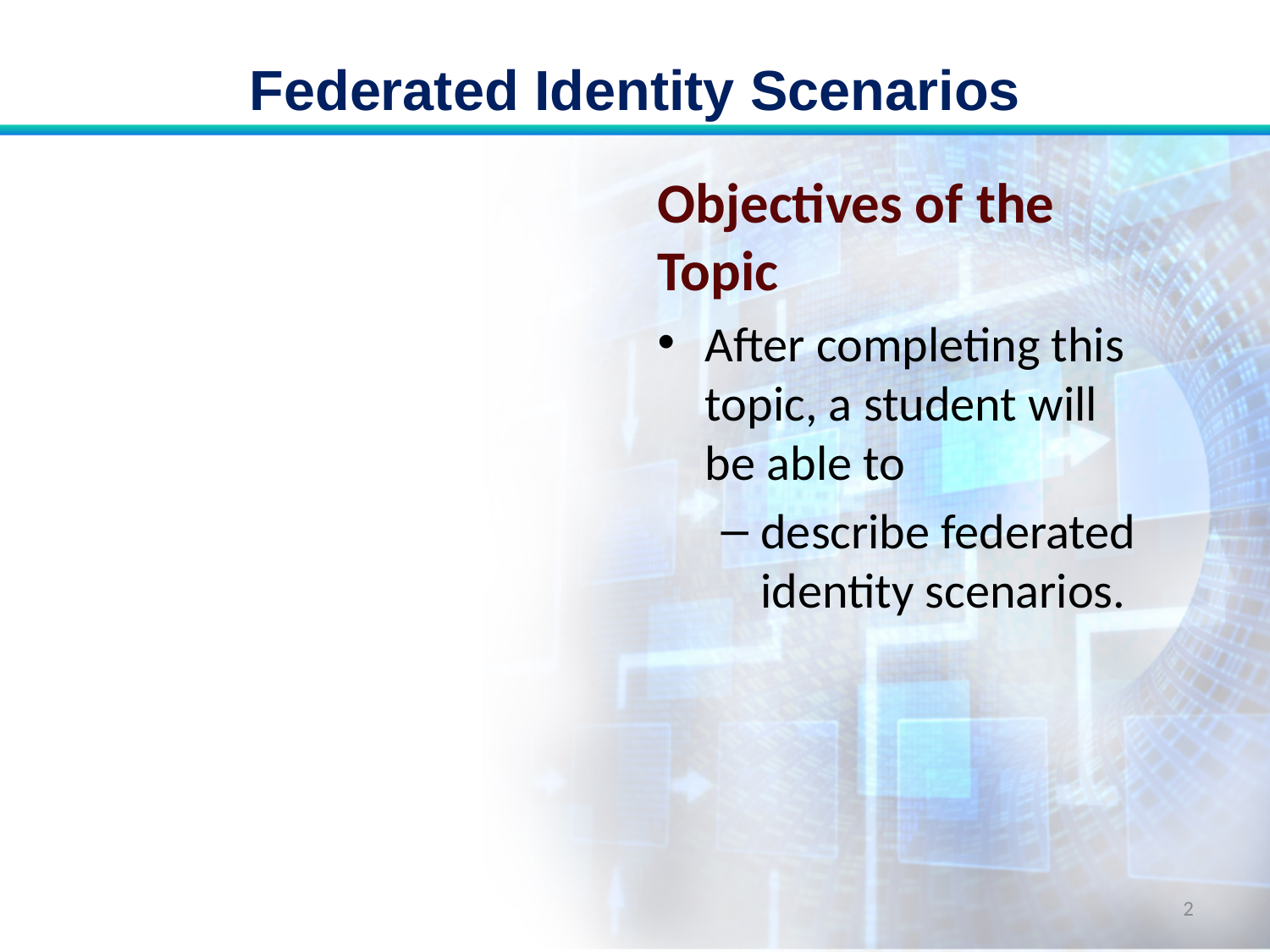

# Federated Identity Scenarios
Objectives of the Topic
After completing this topic, a student will be able to
describe federated identity scenarios.
2